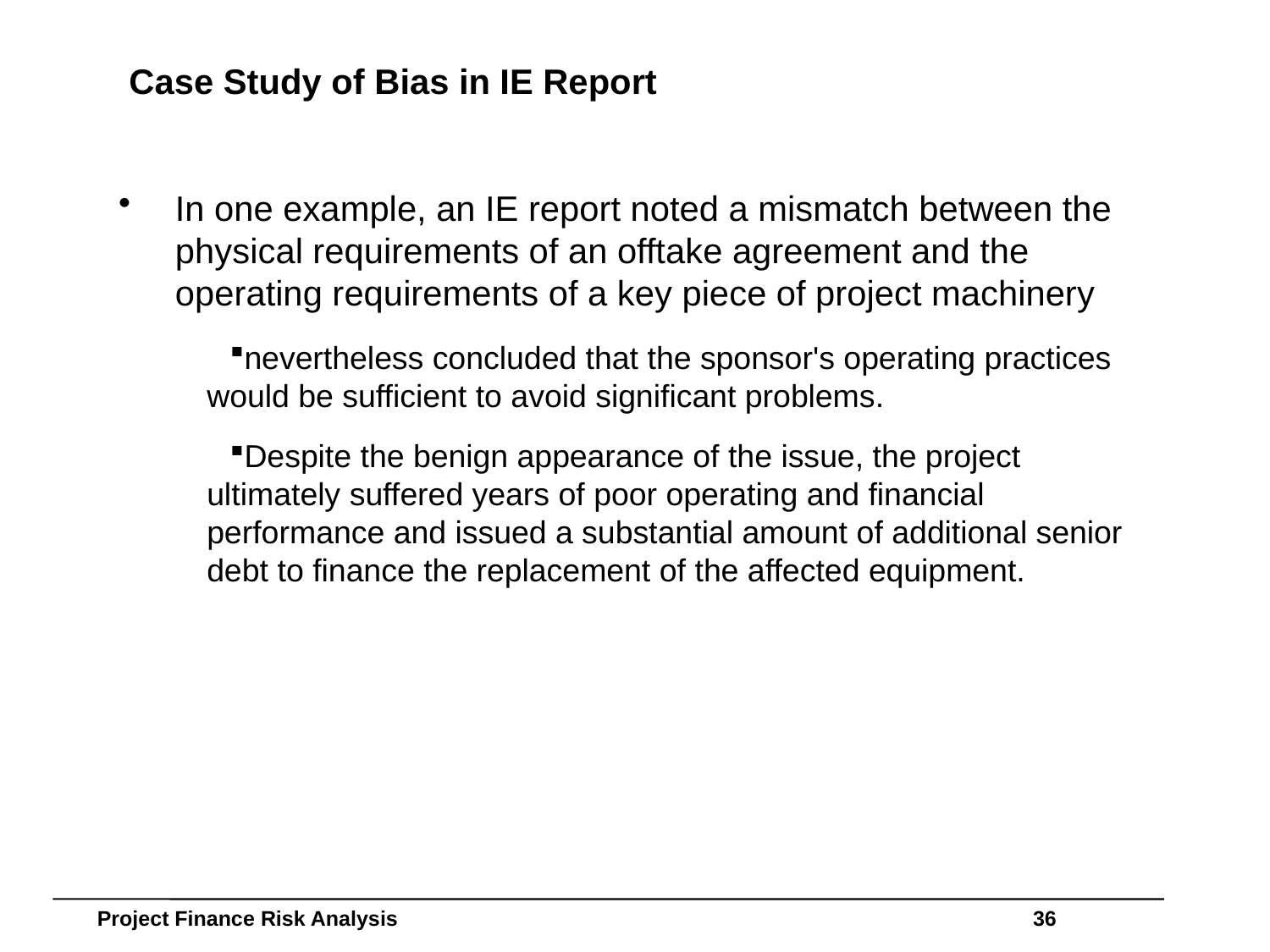

# Case Study of Bias in IE Report
In one example, an IE report noted a mismatch between the physical requirements of an offtake agreement and the operating requirements of a key piece of project machinery
nevertheless concluded that the sponsor's operating practices would be sufficient to avoid significant problems.
Despite the benign appearance of the issue, the project ultimately suffered years of poor operating and financial performance and issued a substantial amount of additional senior debt to finance the replacement of the affected equipment.